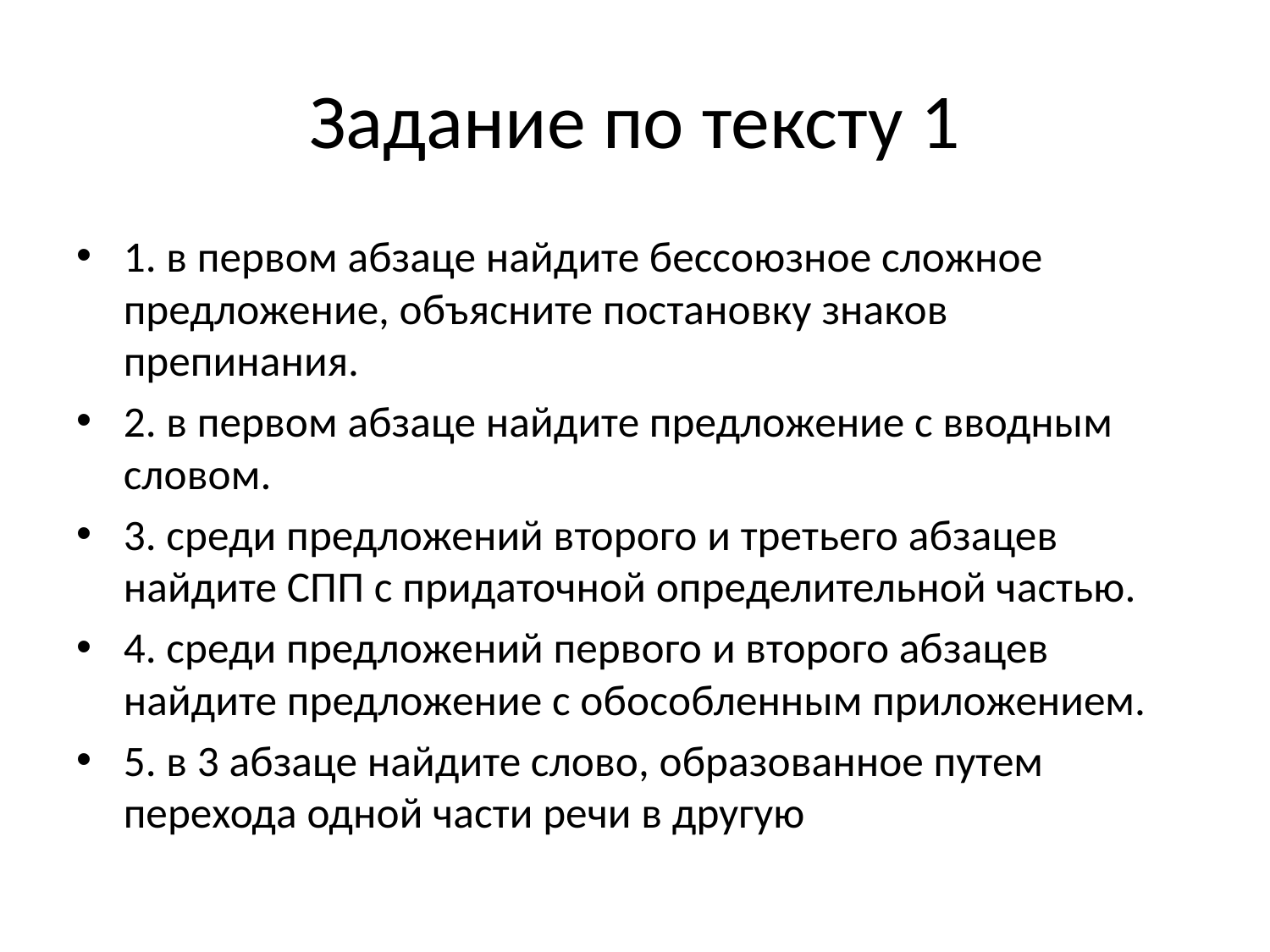

# Задание по тексту 1
1. в первом абзаце найдите бессоюзное сложное предложение, объясните постановку знаков препинания.
2. в первом абзаце найдите предложение с вводным словом.
3. среди предложений второго и третьего абзацев найдите СПП с придаточной определительной частью.
4. среди предложений первого и второго абзацев найдите предложение с обособленным приложением.
5. в 3 абзаце найдите слово, образованное путем перехода одной части речи в другую